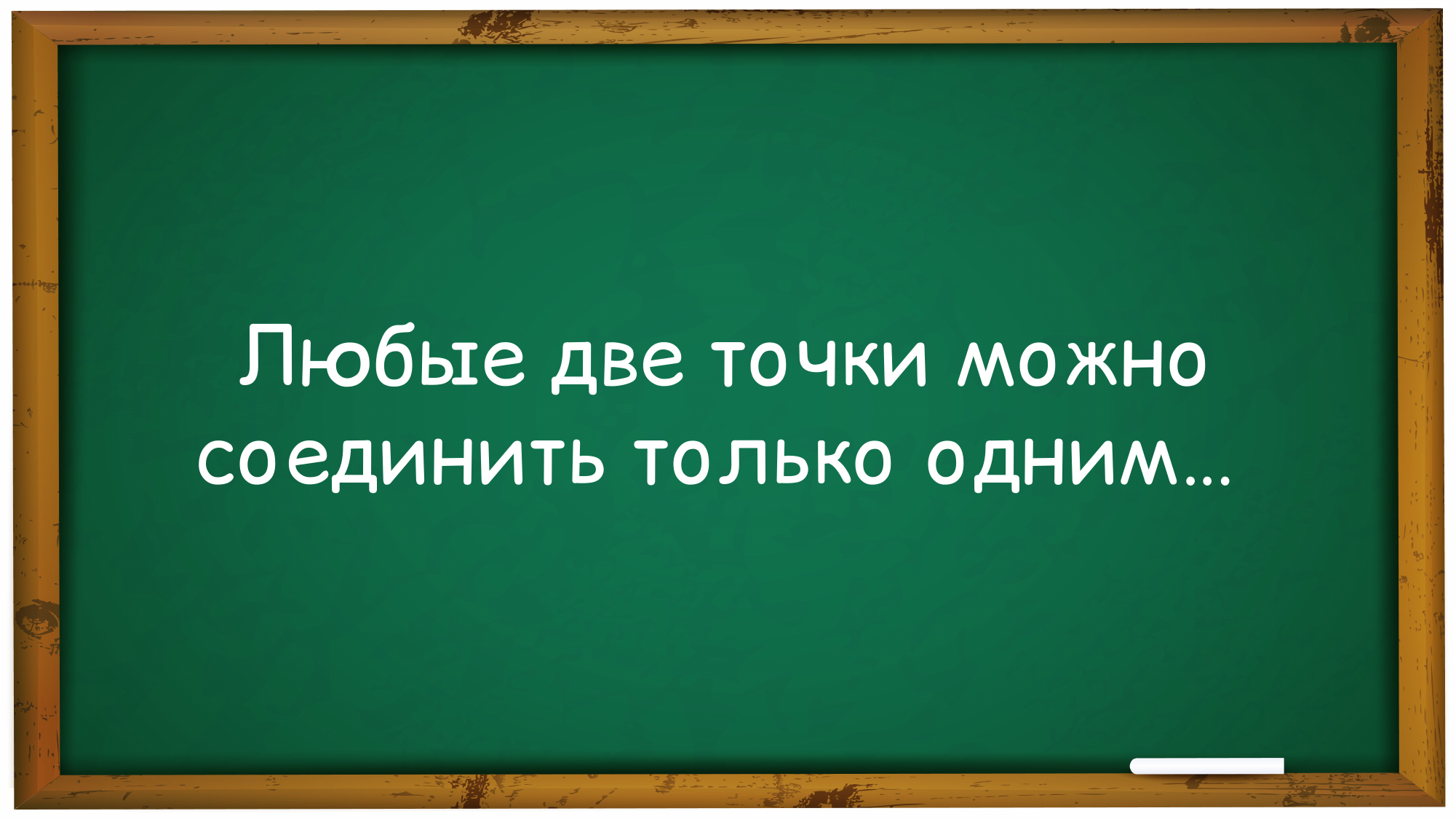

Любые две точки можно соединить только одним…